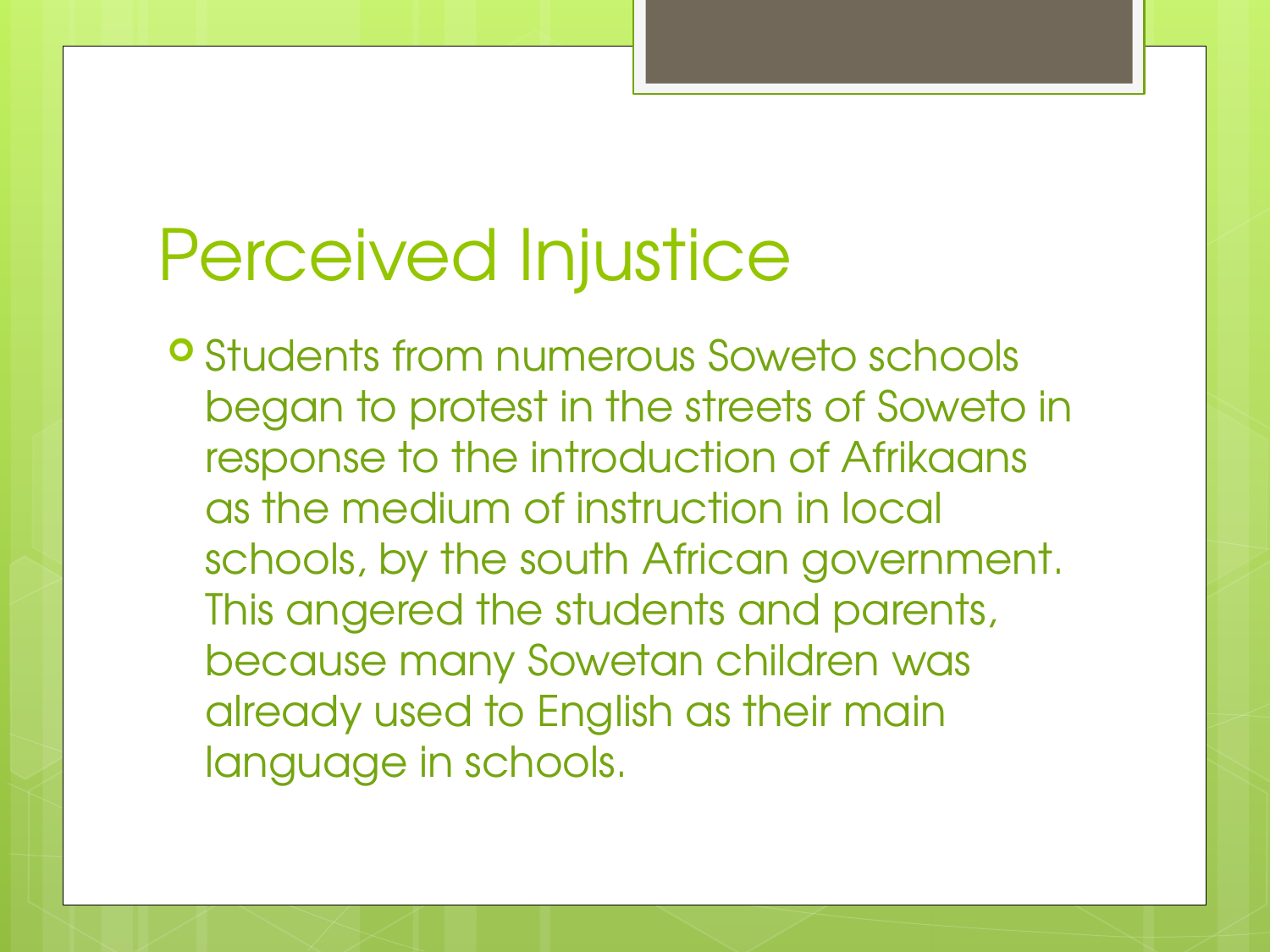

# Perceived Injustice
Students from numerous Soweto schools began to protest in the streets of Soweto in response to the introduction of Afrikaans as the medium of instruction in local schools, by the south African government. This angered the students and parents, because many Sowetan children was already used to English as their main language in schools.